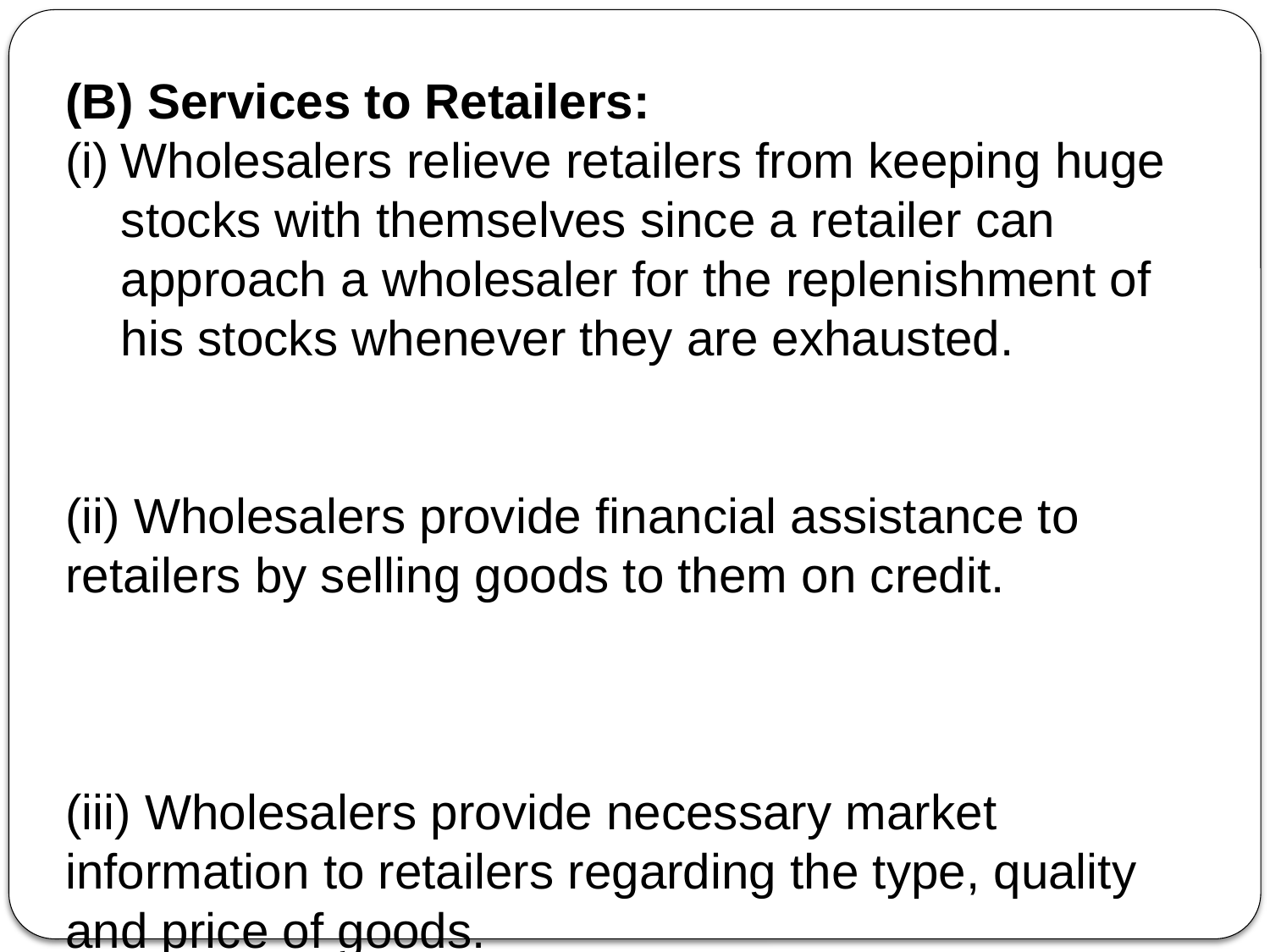

(B) Services to Retailers:
Wholesalers relieve retailers from keeping huge stocks with themselves since a retailer can approach a wholesaler for the replenishment of his stocks whenever they are exhausted.

(ii) Wholesalers provide financial assistance to retailers by selling goods to them on credit.

(iii) Wholesalers provide necessary market information to retailers regarding the type, quality and price of goods.